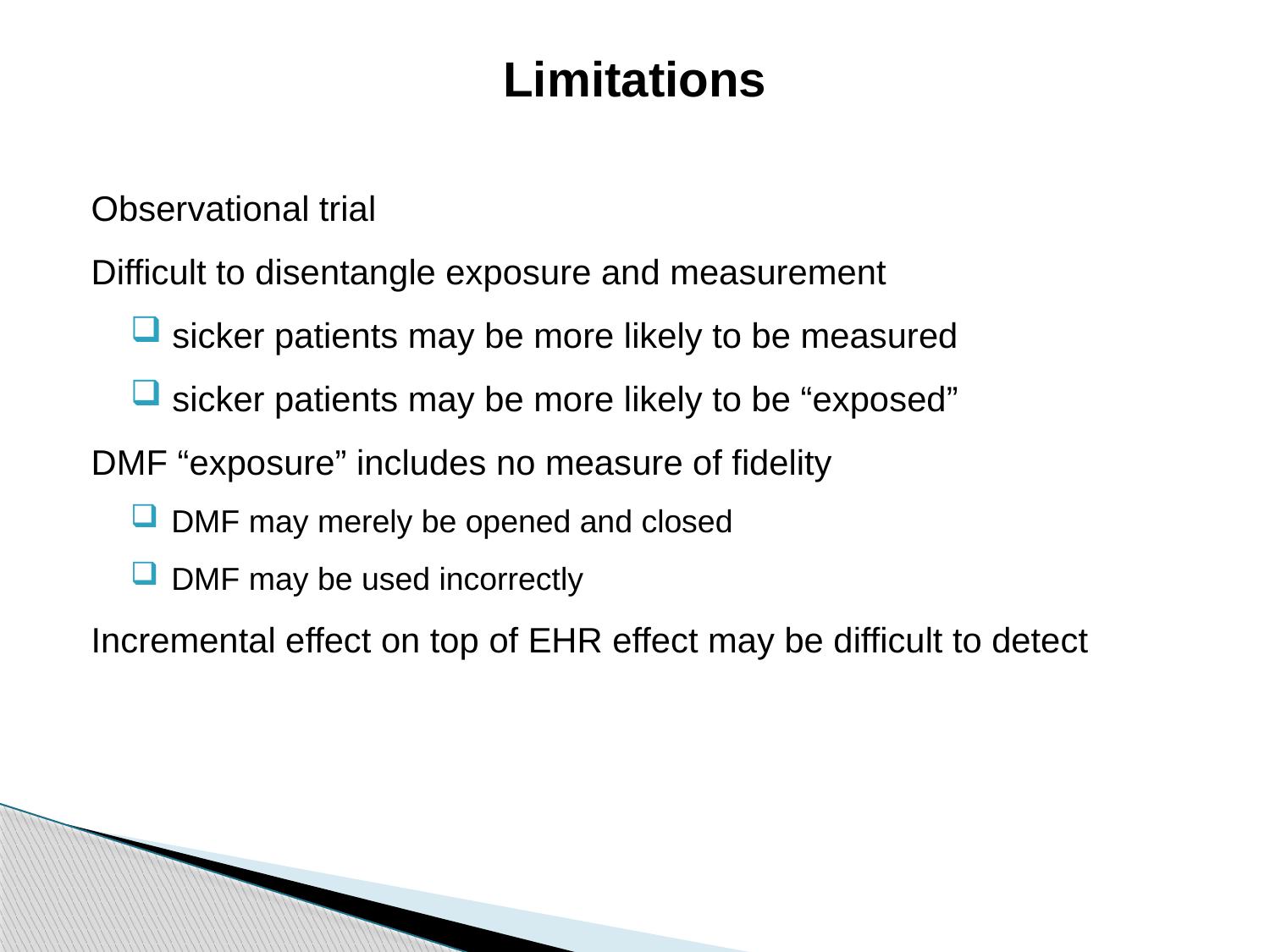

# Limitations
Observational trial
Difficult to disentangle exposure and measurement
 sicker patients may be more likely to be measured
 sicker patients may be more likely to be “exposed”
DMF “exposure” includes no measure of fidelity
 DMF may merely be opened and closed
 DMF may be used incorrectly
Incremental effect on top of EHR effect may be difficult to detect